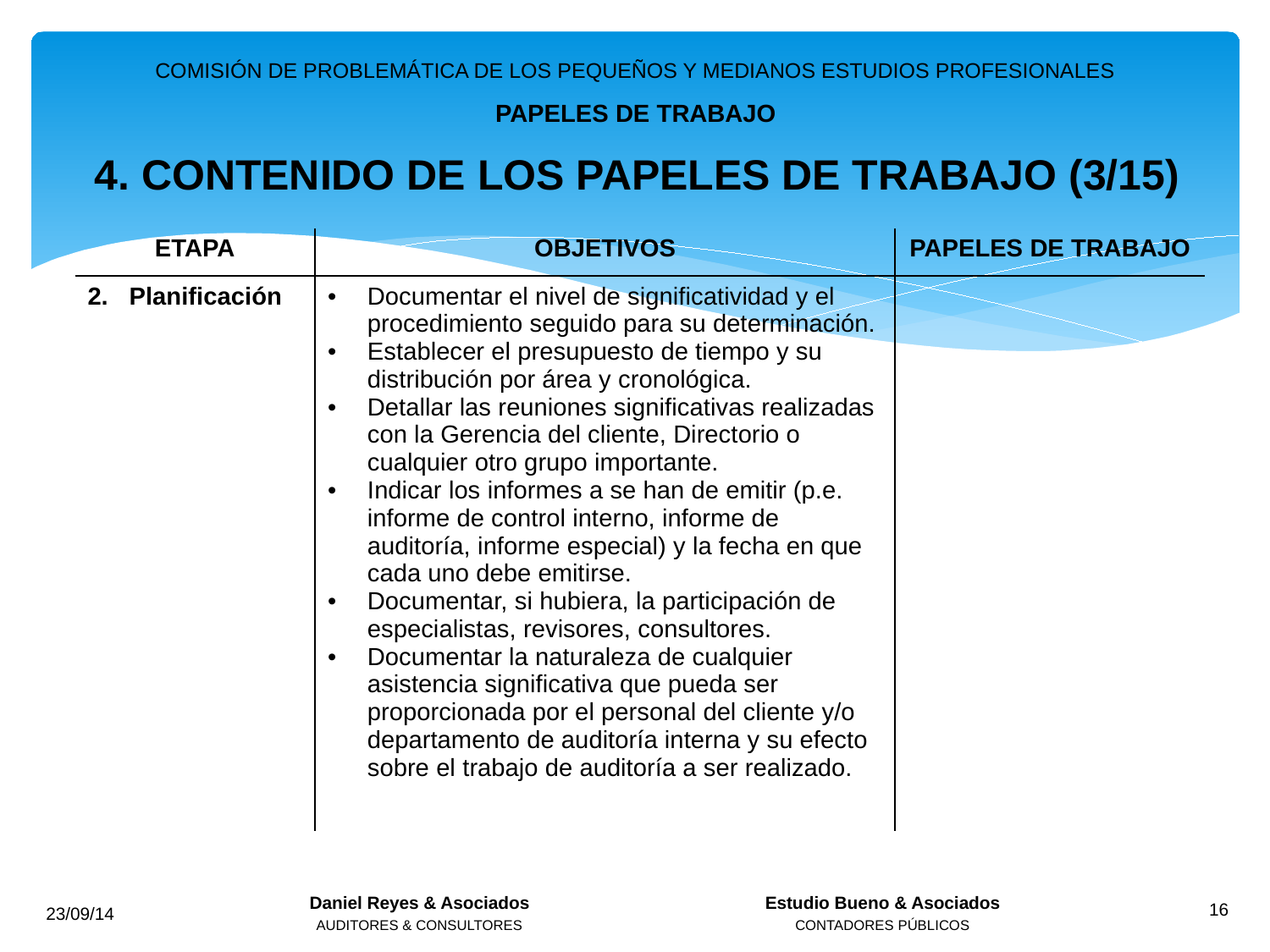

COMISIÓN DE PROBLEMÁTICA DE LOS PEQUEÑOS Y MEDIANOS ESTUDIOS PROFESIONALES
PAPELES DE TRABAJO
4. CONTENIDO DE LOS PAPELES DE TRABAJO (3/15)
| ETAPA | OBJETIVOS | PAPELES DE TRABAJO |
| --- | --- | --- |
| 2. Planificación | Documentar el nivel de significatividad y el procedimiento seguido para su determinación. Establecer el presupuesto de tiempo y su distribución por área y cronológica. Detallar las reuniones significativas realizadas con la Gerencia del cliente, Directorio o cualquier otro grupo importante. Indicar los informes a se han de emitir (p.e. informe de control interno, informe de auditoría, informe especial) y la fecha en que cada uno debe emitirse. Documentar, si hubiera, la participación de especialistas, revisores, consultores. Documentar la naturaleza de cualquier asistencia significativa que pueda ser proporcionada por el personal del cliente y/o departamento de auditoría interna y su efecto sobre el trabajo de auditoría a ser realizado. |  |
Daniel Reyes & Asociados
AUDITORES & CONSULTORES
Estudio Bueno & Asociados
CONTADORES PÚBLICOS
23/09/14
16